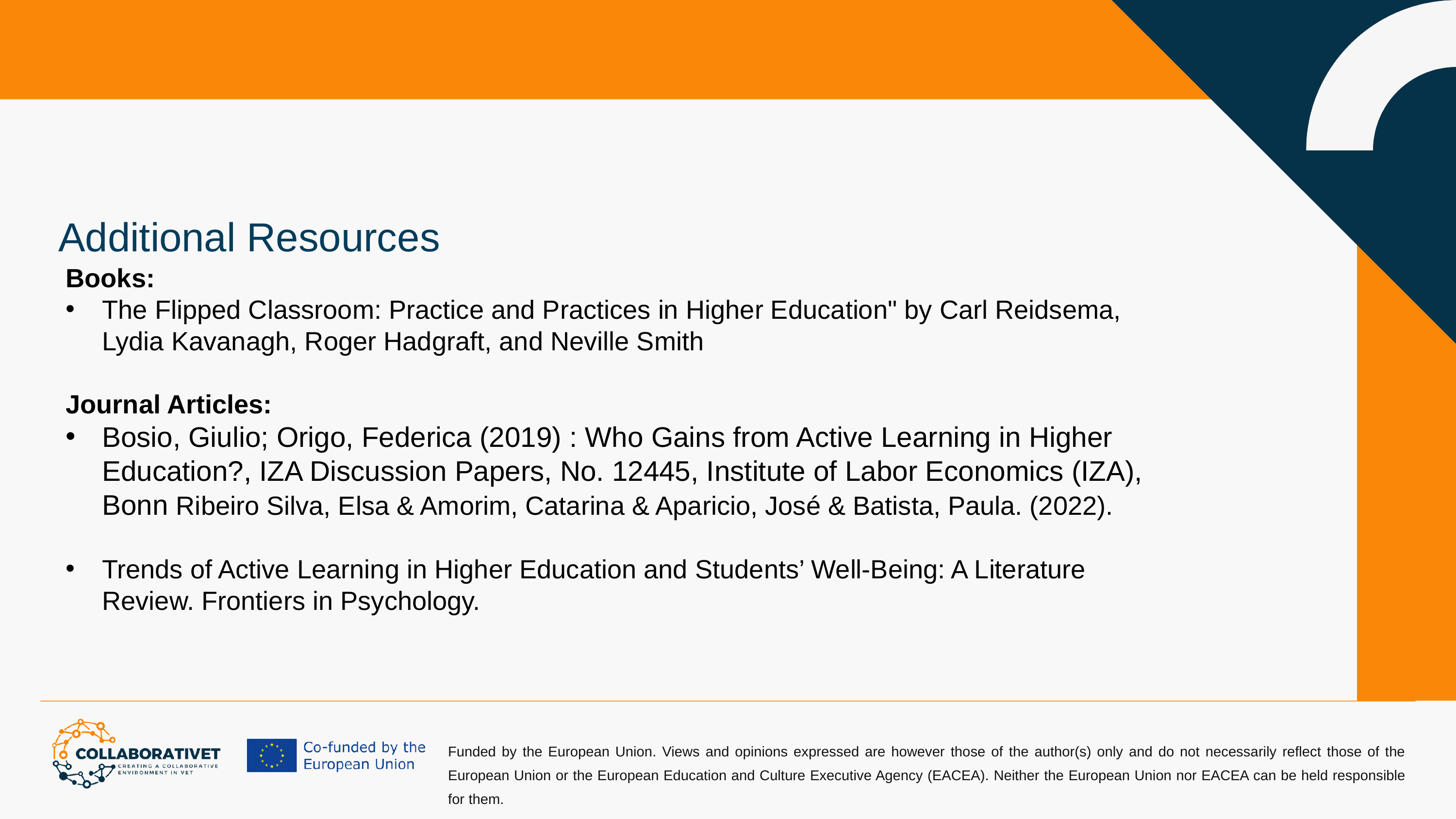

Additional Resources

Books:
The Flipped Classroom: Practice and Practices in Higher Education" by Carl Reidsema, Lydia Kavanagh, Roger Hadgraft, and Neville Smith

Journal Articles:
Bosio, Giulio; Origo, Federica (2019) : Who Gains from Active Learning in Higher Education?, IZA Discussion Papers, No. 12445, Institute of Labor Economics (IZA), Bonn Ribeiro Silva, Elsa & Amorim, Catarina & Aparicio, José & Batista, Paula. (2022).

Trends of Active Learning in Higher Education and Students’ Well-Being: A Literature Review. Frontiers in Psychology.

Funded by the European Union. Views and opinions expressed are however those of the author(s) only and do not necessarily reflect those of the European Union or the European Education and Culture Executive Agency (EACEA). Neither the European Union nor EACEA can be held responsible for them.